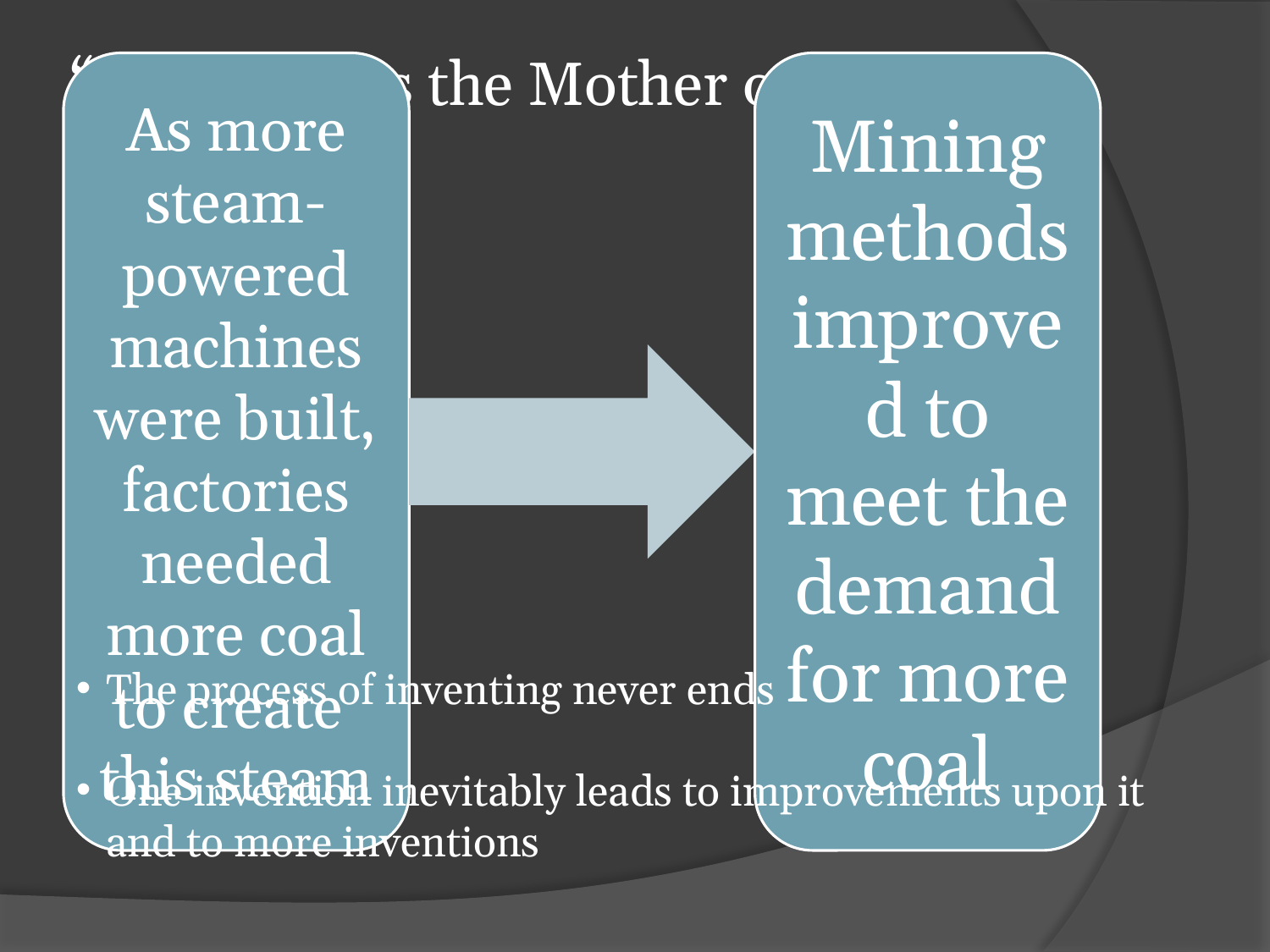

# “Necessity Is the Mother of Invention”

The process of inventing never ends

One invention inevitably leads to improvements upon it and to more inventions